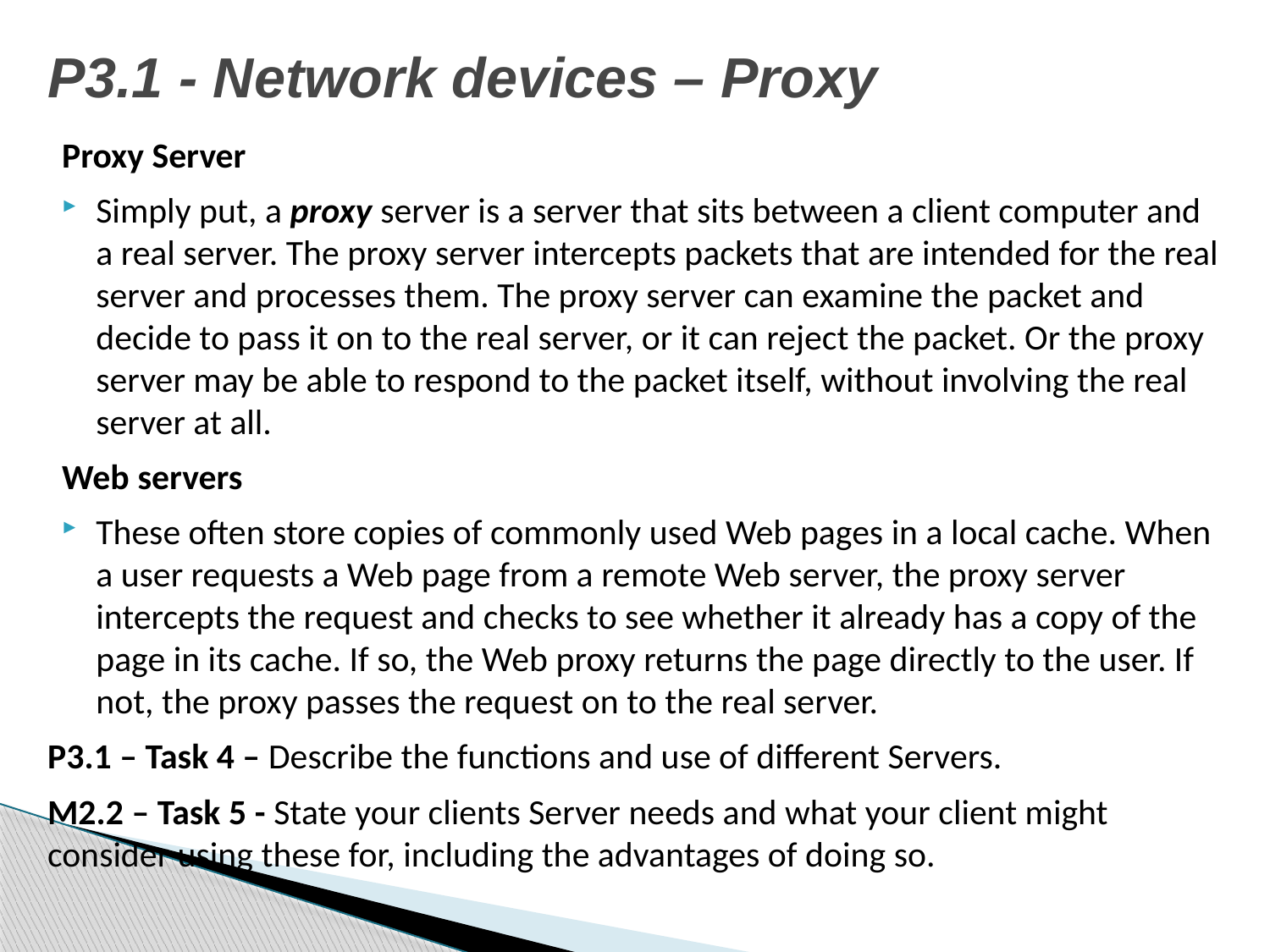

# P3.1 - Network devices – Proxy
Proxy Server
Simply put, a proxy server is a server that sits between a client computer and a real server. The proxy server intercepts packets that are intended for the real server and processes them. The proxy server can examine the packet and decide to pass it on to the real server, or it can reject the packet. Or the proxy server may be able to respond to the packet itself, without involving the real server at all.
Web servers
These often store copies of commonly used Web pages in a local cache. When a user requests a Web page from a remote Web server, the proxy server intercepts the request and checks to see whether it already has a copy of the page in its cache. If so, the Web proxy returns the page directly to the user. If not, the proxy passes the request on to the real server.
P3.1 – Task 4 – Describe the functions and use of different Servers.
M2.2 – Task 5 - State your clients Server needs and what your client might consider using these for, including the advantages of doing so.